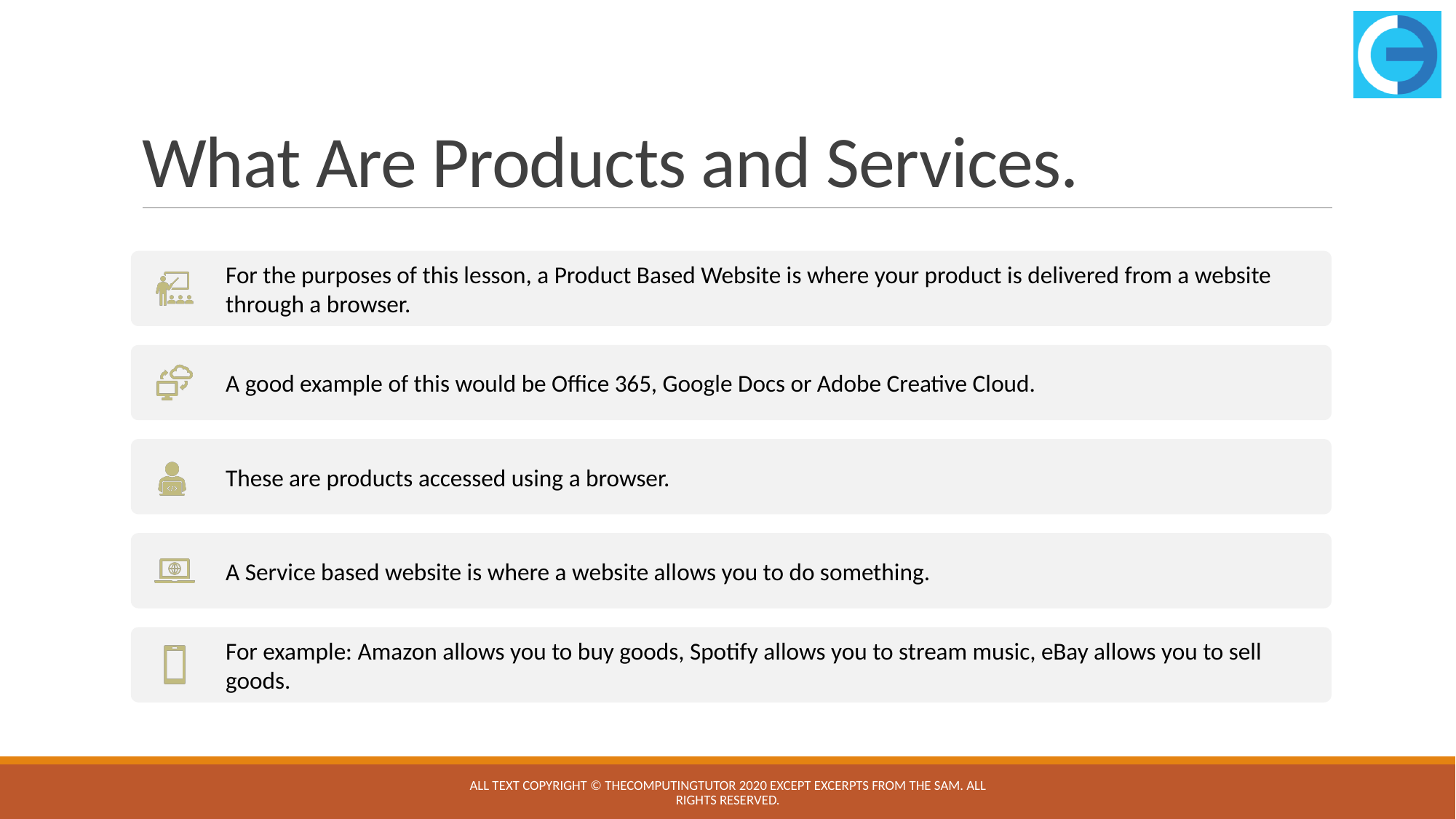

# What Are Products and Services.
For the purposes of this lesson, a Product Based Website is where your product is delivered from a website through a browser.
A good example of this would be Office 365, Google Docs or Adobe Creative Cloud.
These are products accessed using a browser.
A Service based website is where a website allows you to do something.
For example: Amazon allows you to buy goods, Spotify allows you to stream music, eBay allows you to sell goods.
All text copyright © TheComputingTutor 2020 except excerpts from the SAM. All rights Reserved.